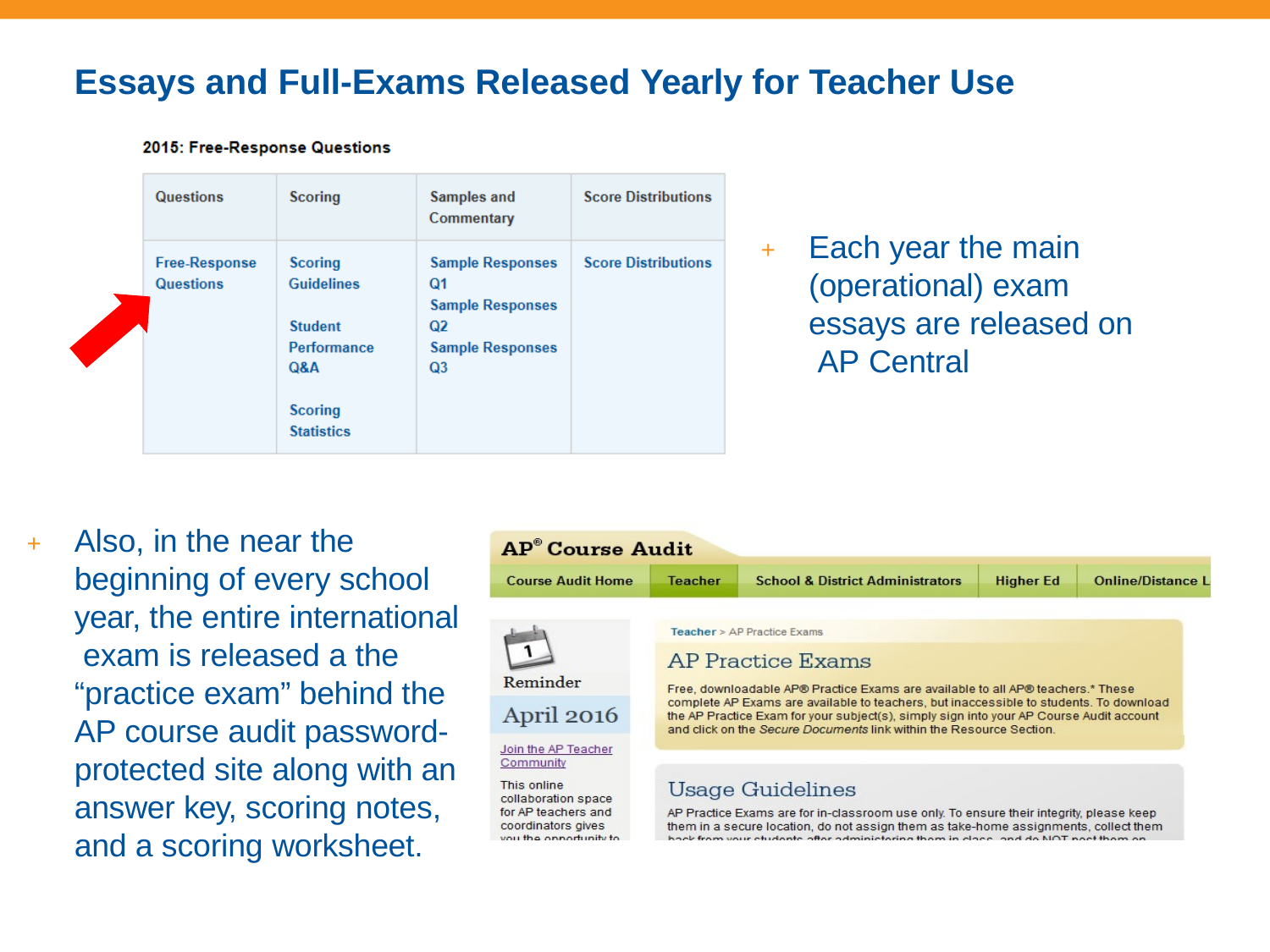

# Essays and Full-Exams Released Yearly for Teacher Use

+	Each year the main  (operational) exam  essays are released on  AP Central

+	Also, in the near the  beginning of every school  year, the entire international  exam is released a the  “practice exam” behind the  AP course audit password-  protected site along with an  answer key, scoring notes,  and a scoring worksheet.